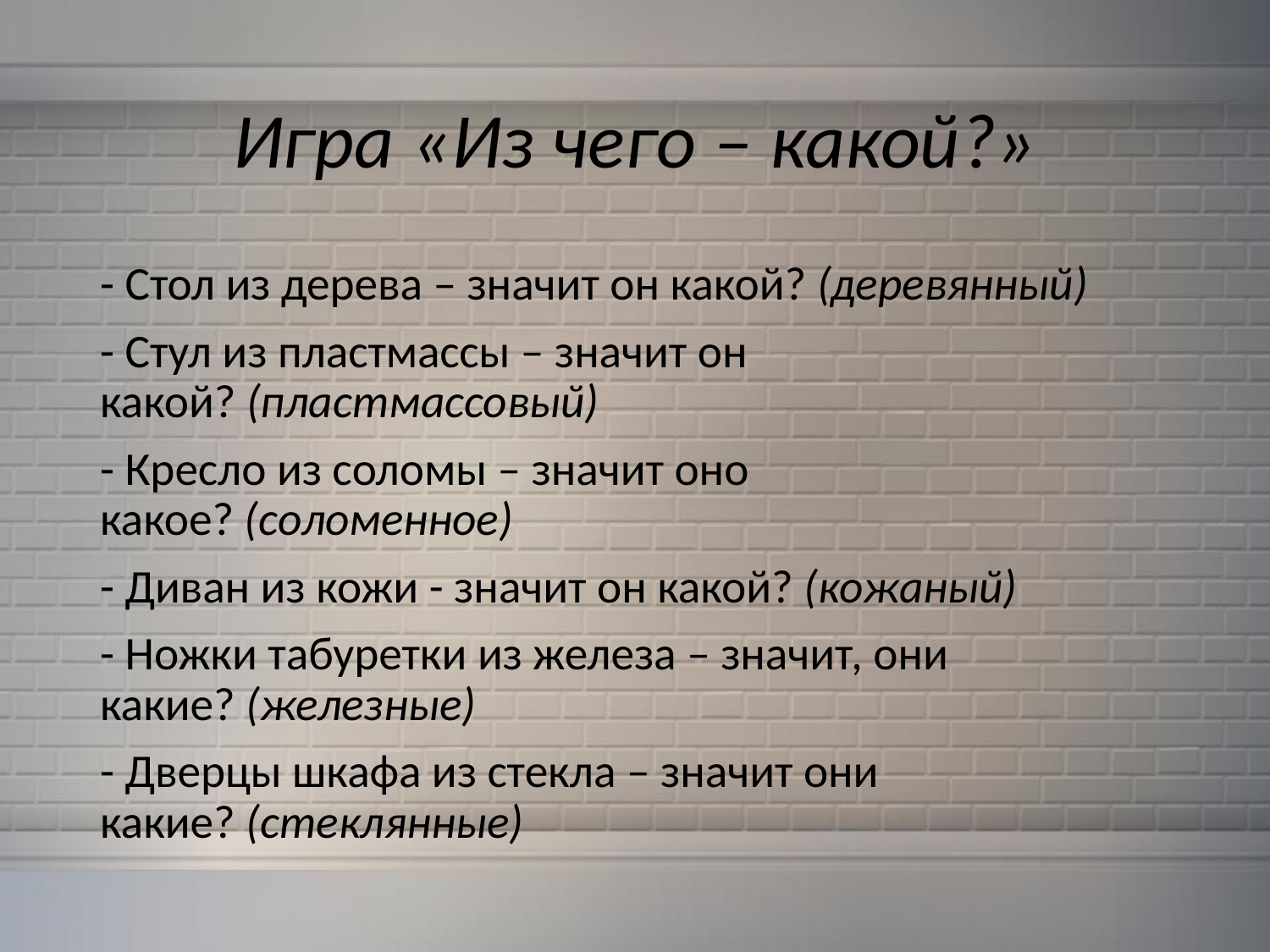

# Игра «Из чего – какой?»
- Стол из дерева – значит он какой? (деревянный)
- Стул из пластмассы – значит он какой? (пластмассовый)
- Кресло из соломы – значит оно какое? (соломенное)
- Диван из кожи - значит он какой? (кожаный)
- Ножки табуретки из железа – значит, они какие? (железные)
- Дверцы шкафа из стекла – значит они какие? (стеклянные)